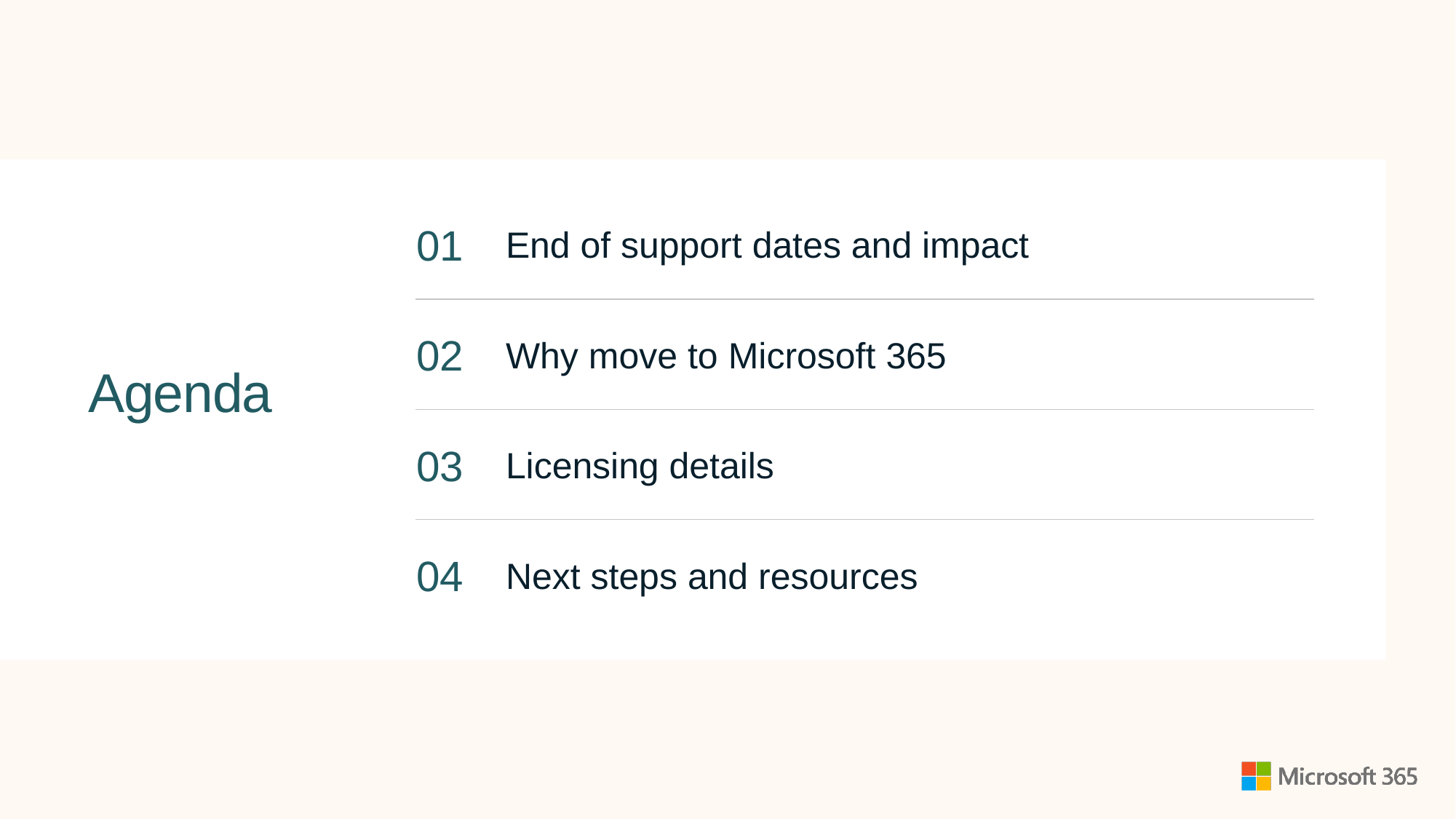

01
End of support dates and impact
02
Why move to Microsoft 365
# Agenda
03
Licensing details
04
Next steps and resources